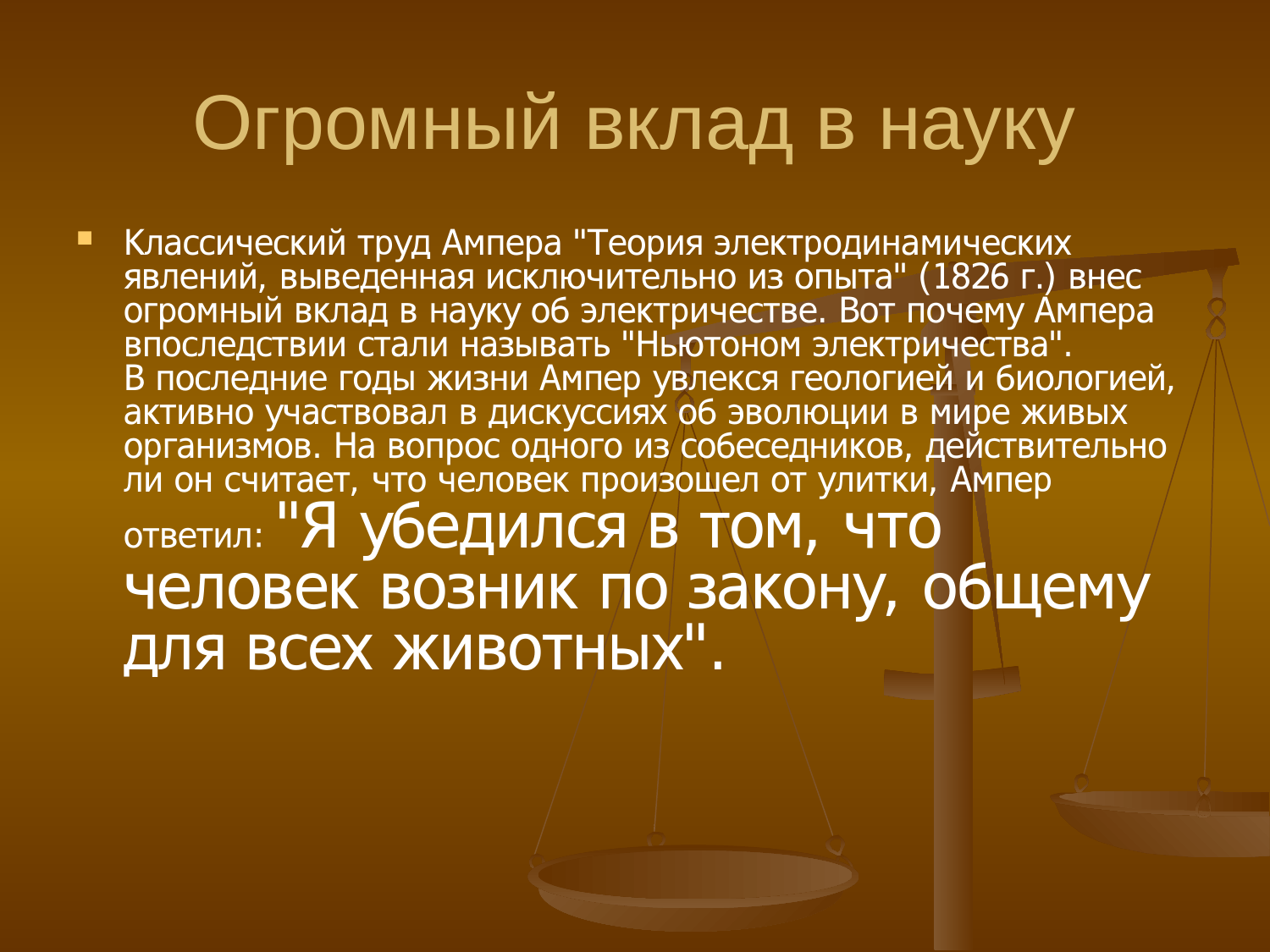

# Огромный вклад в науку
Классический труд Ампера "Теория электродинамических явлений, выведенная исключительно из опыта" (1826 г.) внес огромный вклад в науку об электричестве. Вот почему Ампера впоследствии стали называть "Ньютоном электричества".
В последние годы жизни Ампер увлекся геологией и биологией, активно участвовал в дискуссиях об эволюции в мире живых организмов. На вопрос одного из собеседников, действительно ли он считает, что человек произошел от улитки, Ампер ответил: "Я убедился в том, что человек возник по закону, общему для всех животных".